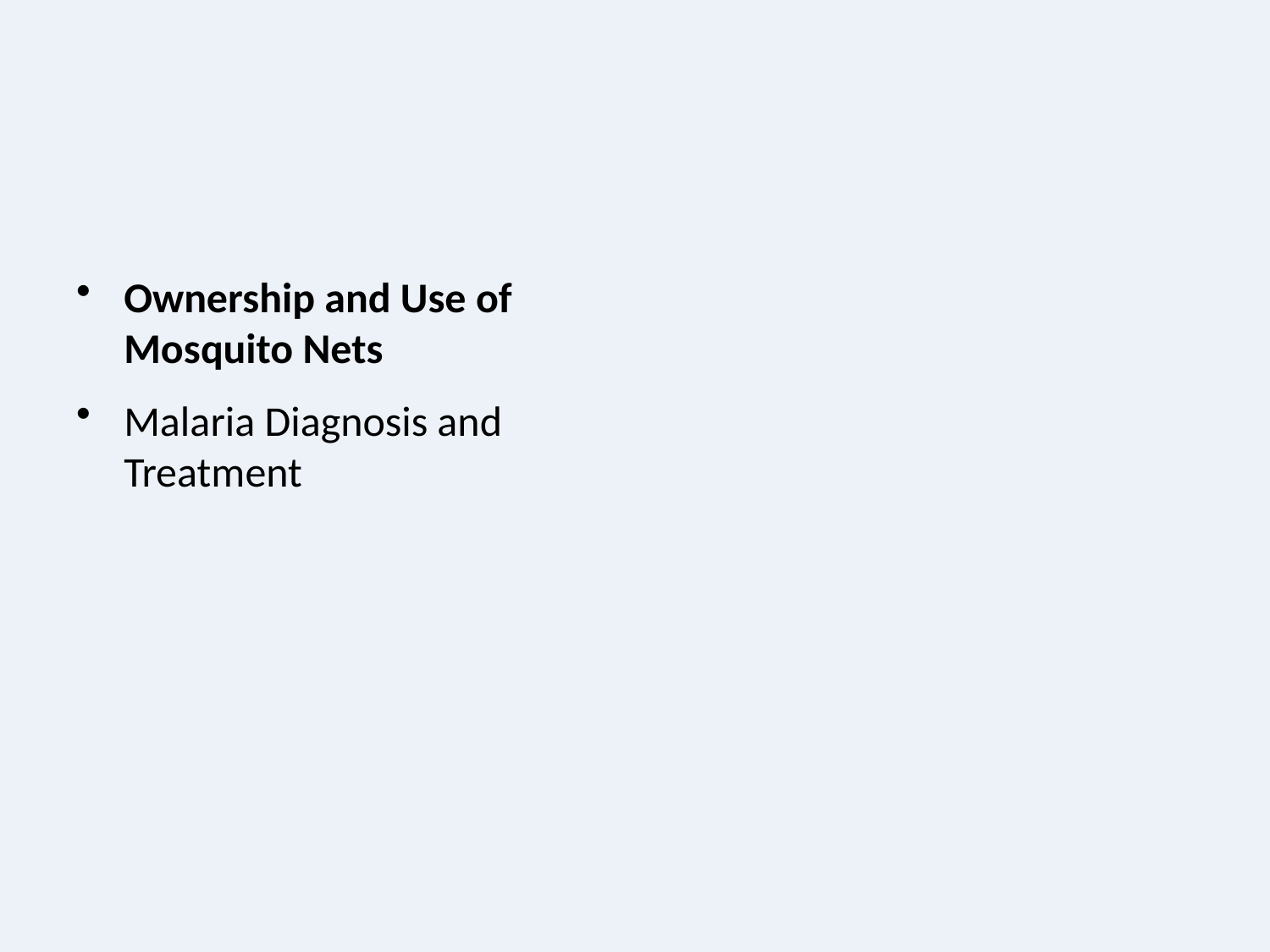

Ownership and Use of Mosquito Nets
Malaria Diagnosis and Treatment